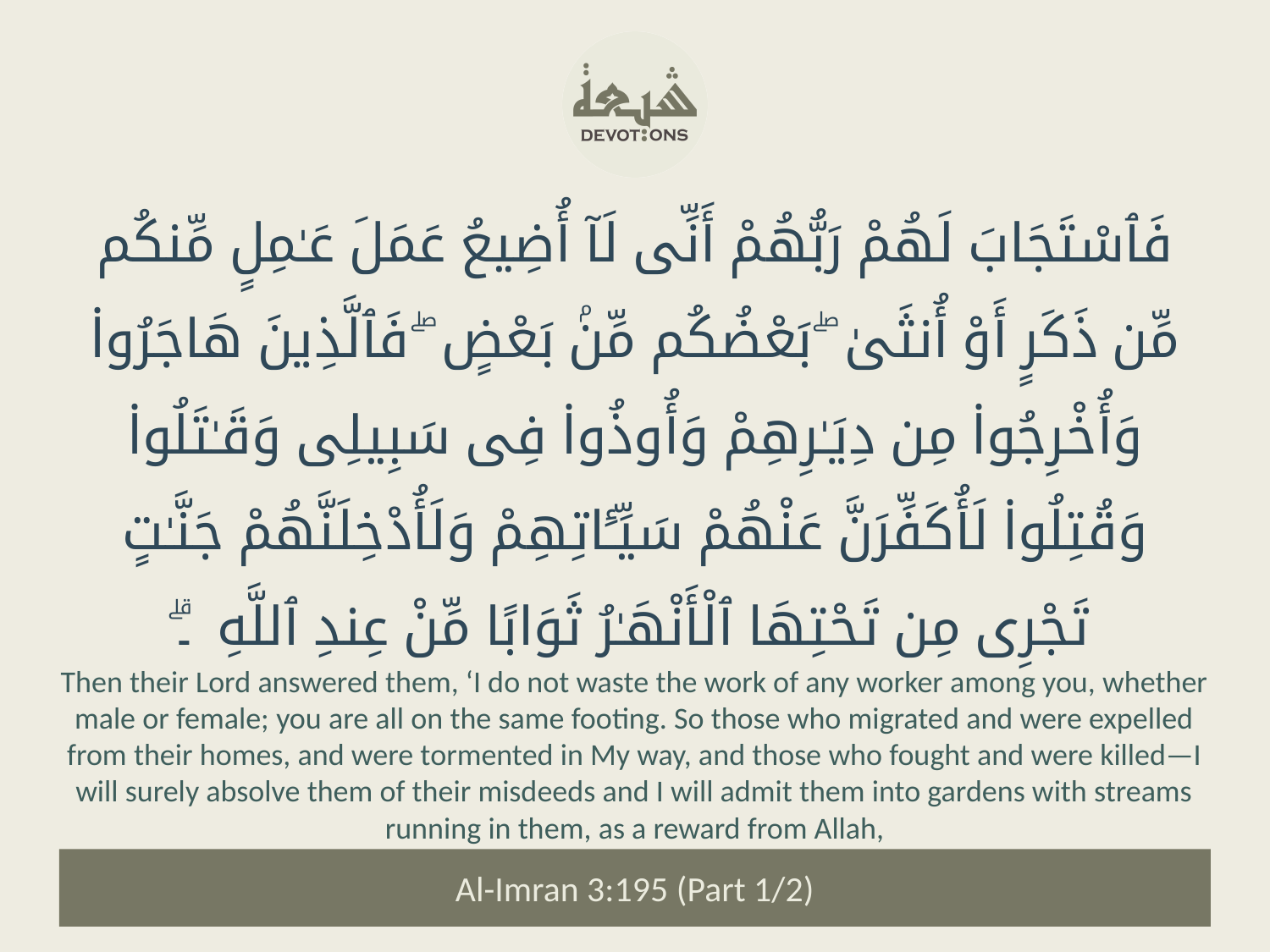

فَٱسْتَجَابَ لَهُمْ رَبُّهُمْ أَنِّى لَآ أُضِيعُ عَمَلَ عَـٰمِلٍ مِّنكُم مِّن ذَكَرٍ أَوْ أُنثَىٰ ۖ بَعْضُكُم مِّنۢ بَعْضٍ ۖ فَٱلَّذِينَ هَاجَرُوا۟ وَأُخْرِجُوا۟ مِن دِيَـٰرِهِمْ وَأُوذُوا۟ فِى سَبِيلِى وَقَـٰتَلُوا۟ وَقُتِلُوا۟ لَأُكَفِّرَنَّ عَنْهُمْ سَيِّـَٔاتِهِمْ وَلَأُدْخِلَنَّهُمْ جَنَّـٰتٍ تَجْرِى مِن تَحْتِهَا ٱلْأَنْهَـٰرُ ثَوَابًا مِّنْ عِندِ ٱللَّهِ  ۔ۗ
Then their Lord answered them, ‘I do not waste the work of any worker among you, whether male or female; you are all on the same footing. So those who migrated and were expelled from their homes, and were tormented in My way, and those who fought and were killed—I will surely absolve them of their misdeeds and I will admit them into gardens with streams running in them, as a reward from Allah,
Al-Imran 3:195 (Part 1/2)